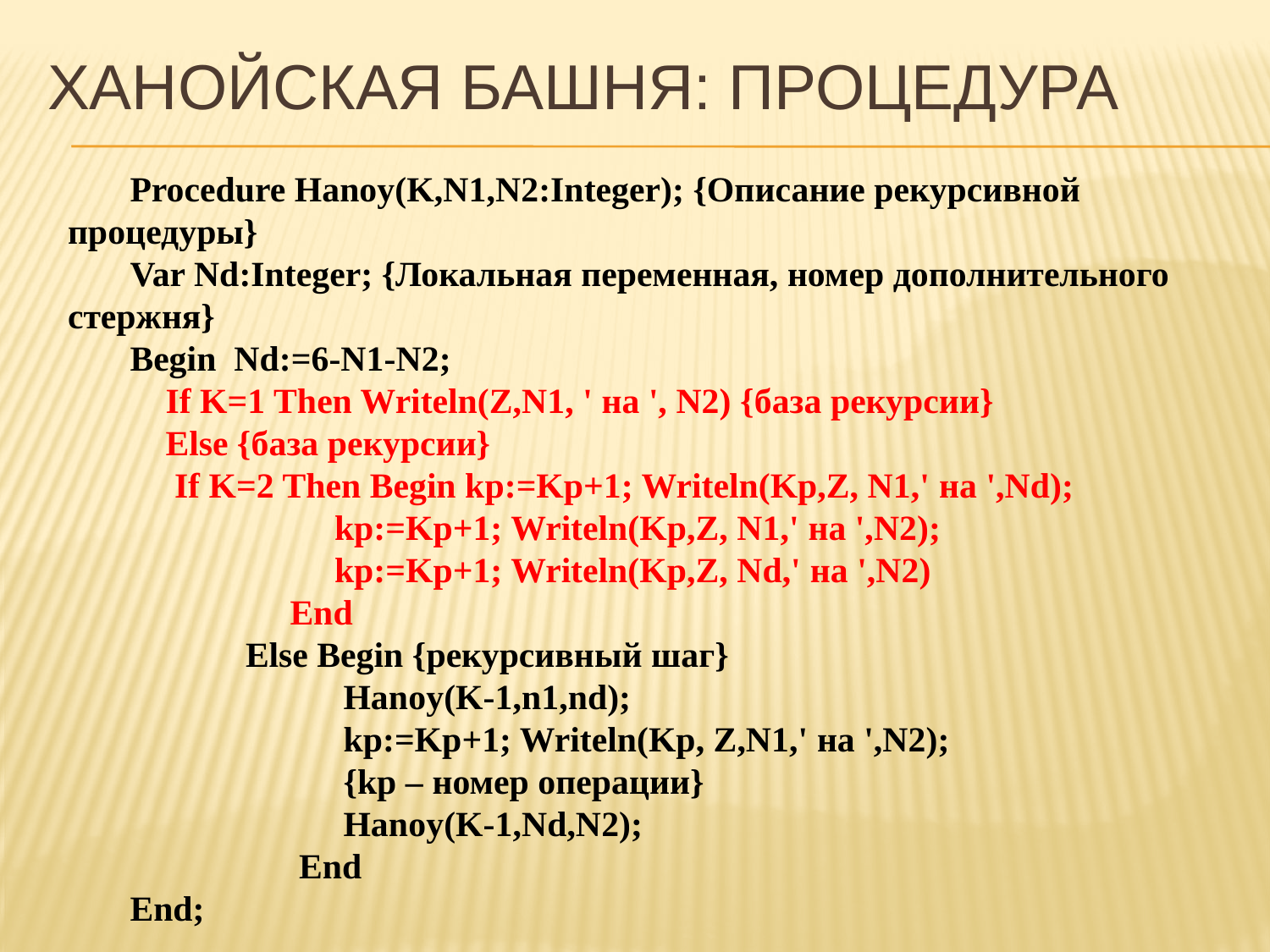

# Ханойская башня: процедура
Procedure Hanoy(K,N1,N2:Integer); {Описание рекурсивной процедуры}
Var Nd:Integer; {Локальная переменная, номер дополнительного стержня}
Begin  Nd:=6-N1-N2;
    If K=1 Then Writeln(Z,N1, ' на ', N2) {база рекурсии}
    Else {база рекурсии}
     If K=2 Then Begin kp:=Kp+1; Writeln(Kp,Z, N1,' на ',Nd);
                       kp:=Kp+1; Writeln(Kp,Z, N1,' на ',N2);
                       kp:=Kp+1; Writeln(Kp,Z, Nd,' на ',N2)
                  End
             Else Begin {рекурсивный шаг}
                        Hanoy(K-1,n1,nd);
                        kp:=Kp+1; Writeln(Kp, Z,N1,' на ',N2);
                        {kp – номер операции}
                        Hanoy(K-1,Nd,N2);
                   End
End;